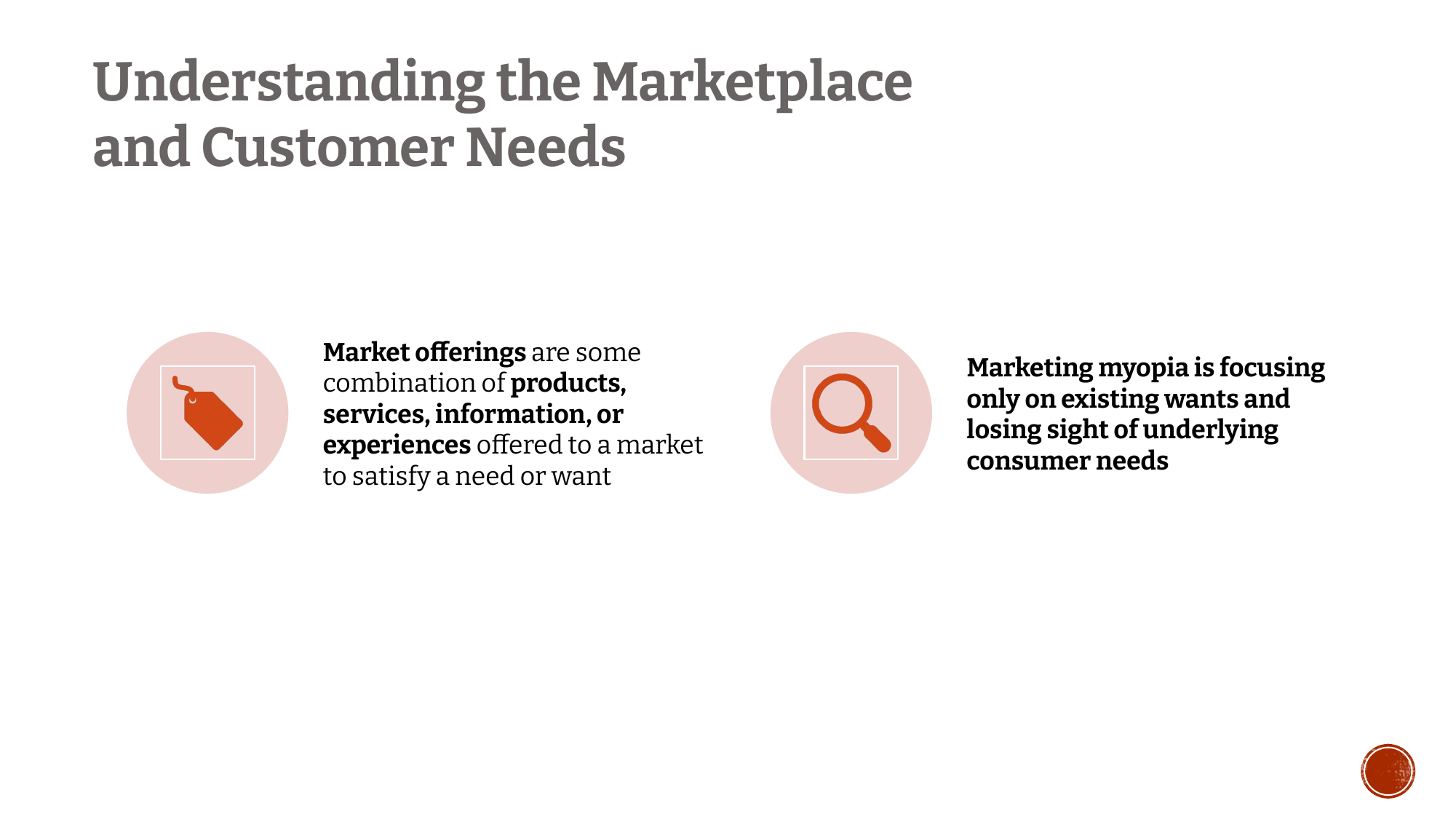

Understanding the Marketplace
and Customer Needs
#
Market offerings are some combination of products, services, information, or experiences offered to a market to satisfy a need or want
Marketing myopia is focusing only on existing wants and losing sight of underlying consumer needs